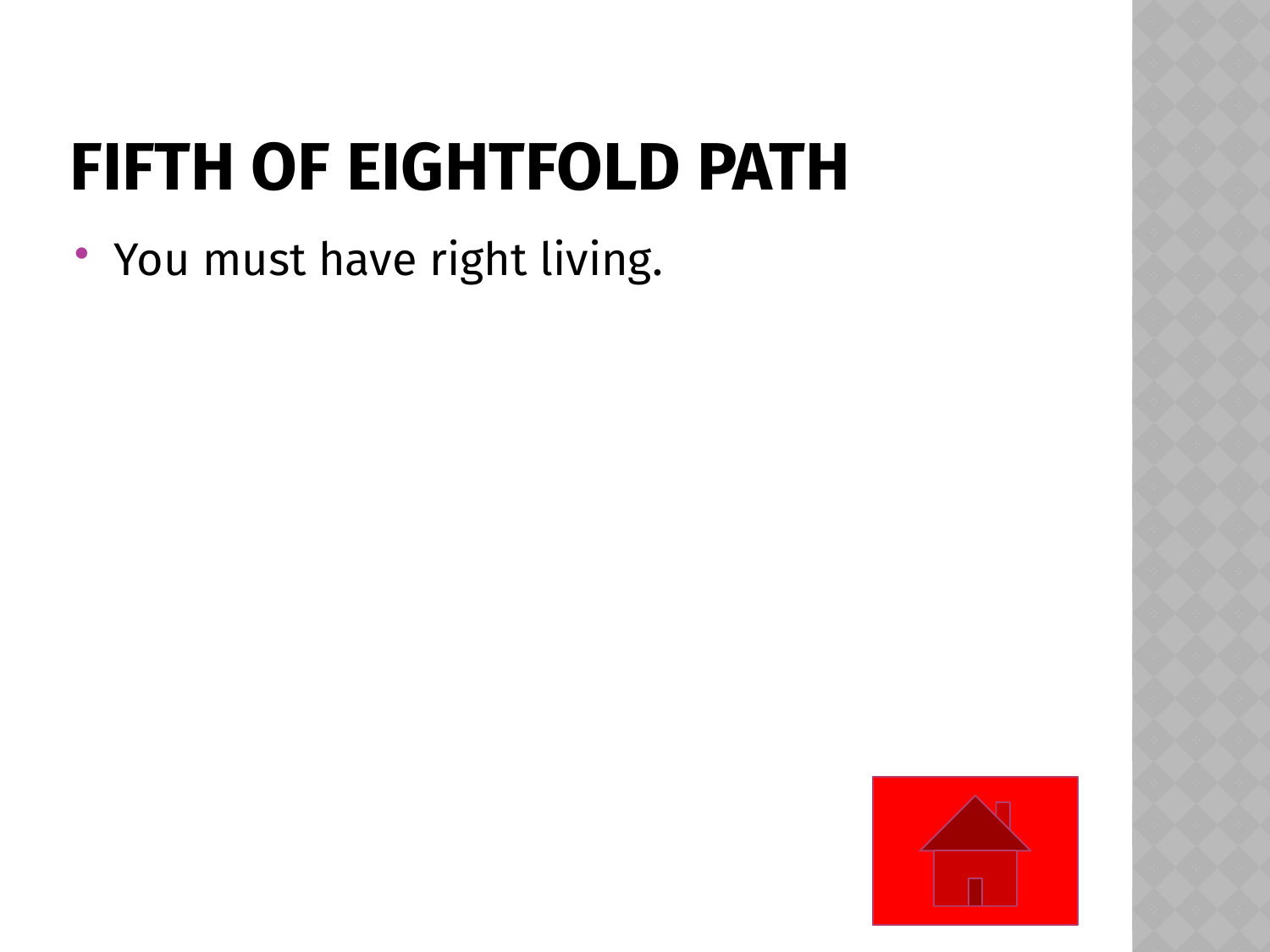

# Fifth of eightfold path
You must have right living.